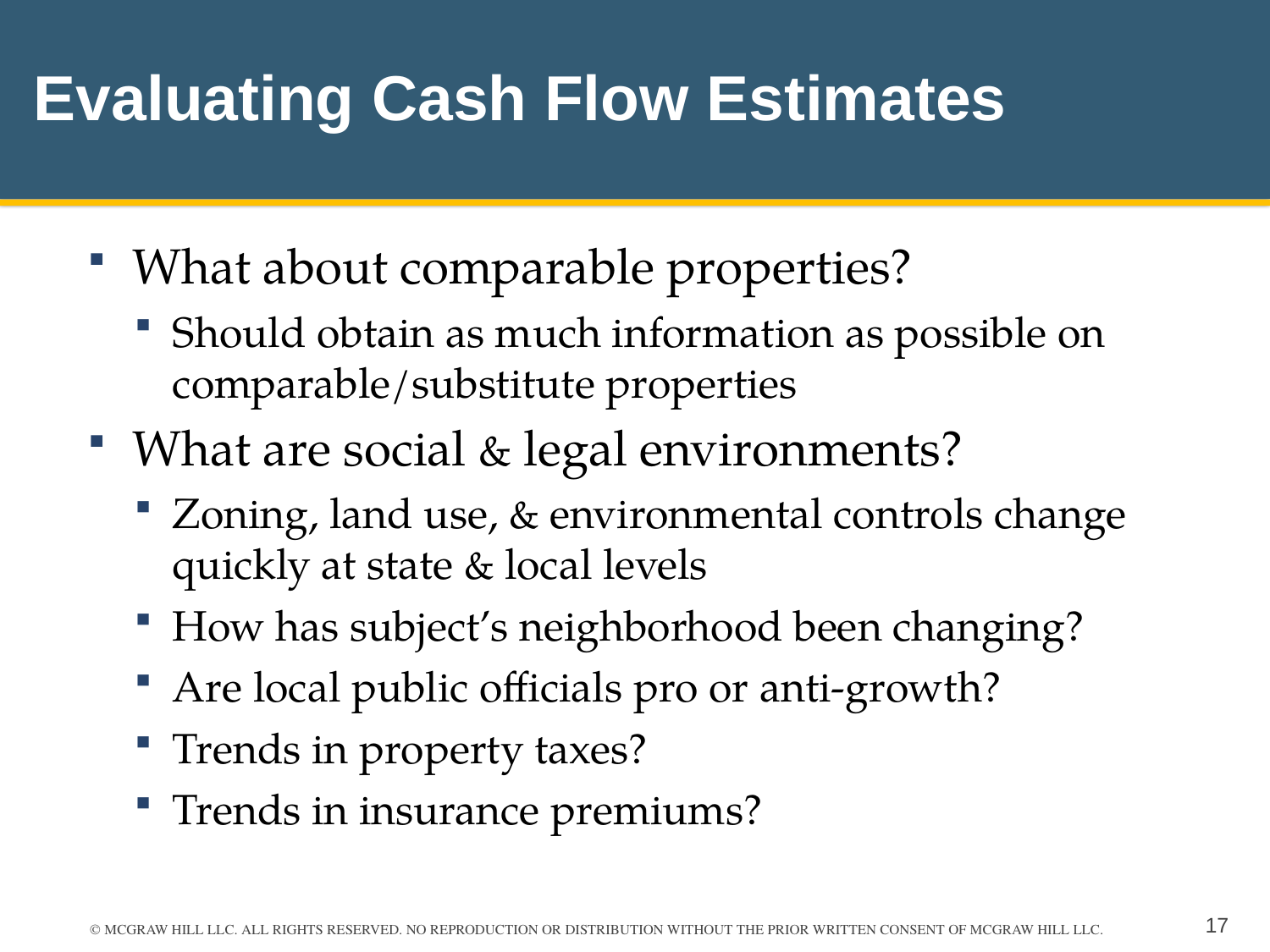

# Evaluating Cash Flow Estimates
What about comparable properties?
Should obtain as much information as possible on comparable/substitute properties
What are social & legal environments?
Zoning, land use, & environmental controls change quickly at state & local levels
How has subject’s neighborhood been changing?
Are local public officials pro or anti-growth?
Trends in property taxes?
Trends in insurance premiums?
© MCGRAW HILL LLC. ALL RIGHTS RESERVED. NO REPRODUCTION OR DISTRIBUTION WITHOUT THE PRIOR WRITTEN CONSENT OF MCGRAW HILL LLC.
17